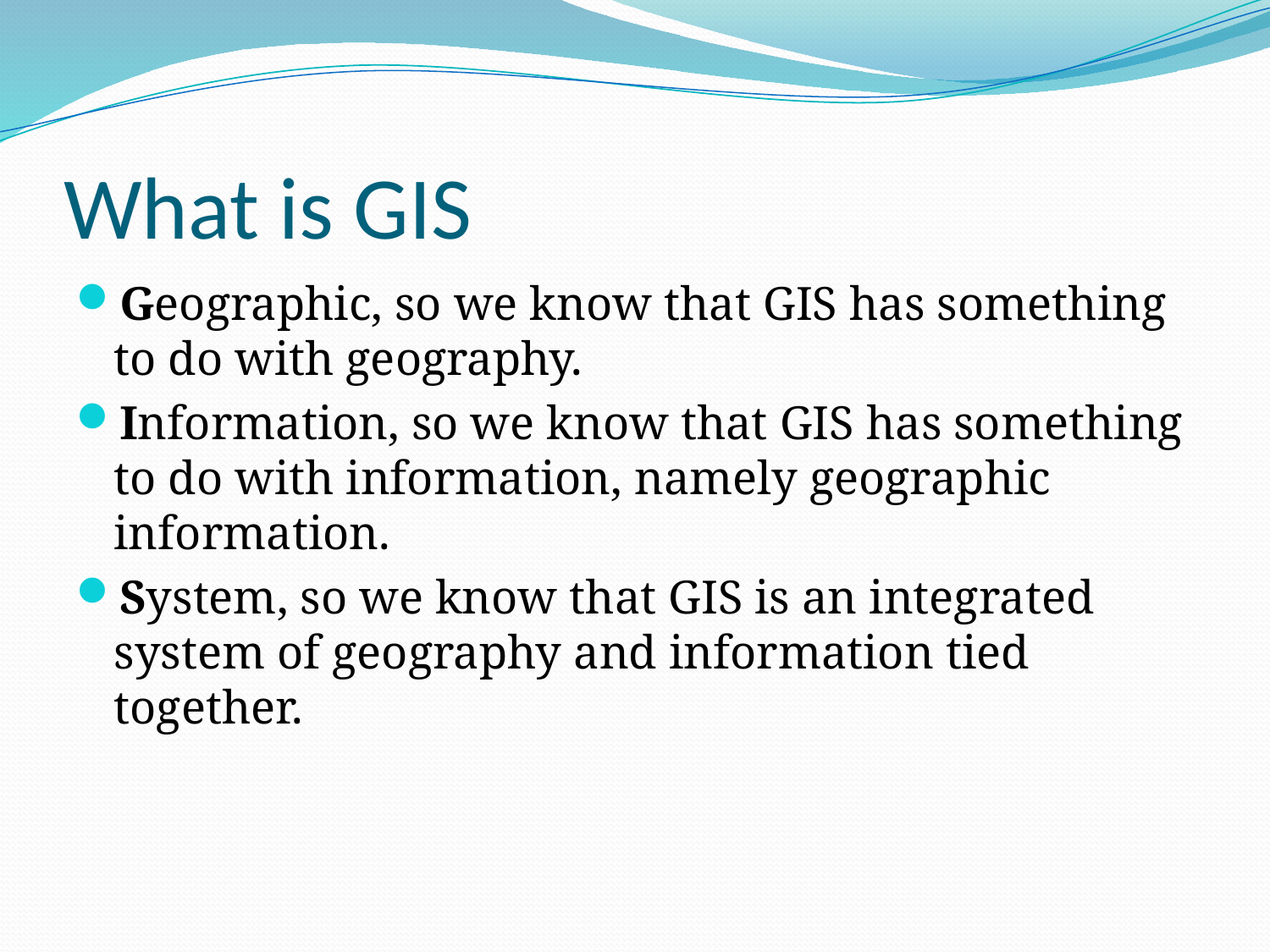

# What is GIS
Geographic, so we know that GIS has something to do with geography.
Information, so we know that GIS has something to do with information, namely geographic information.
System, so we know that GIS is an integrated system of geography and information tied together.